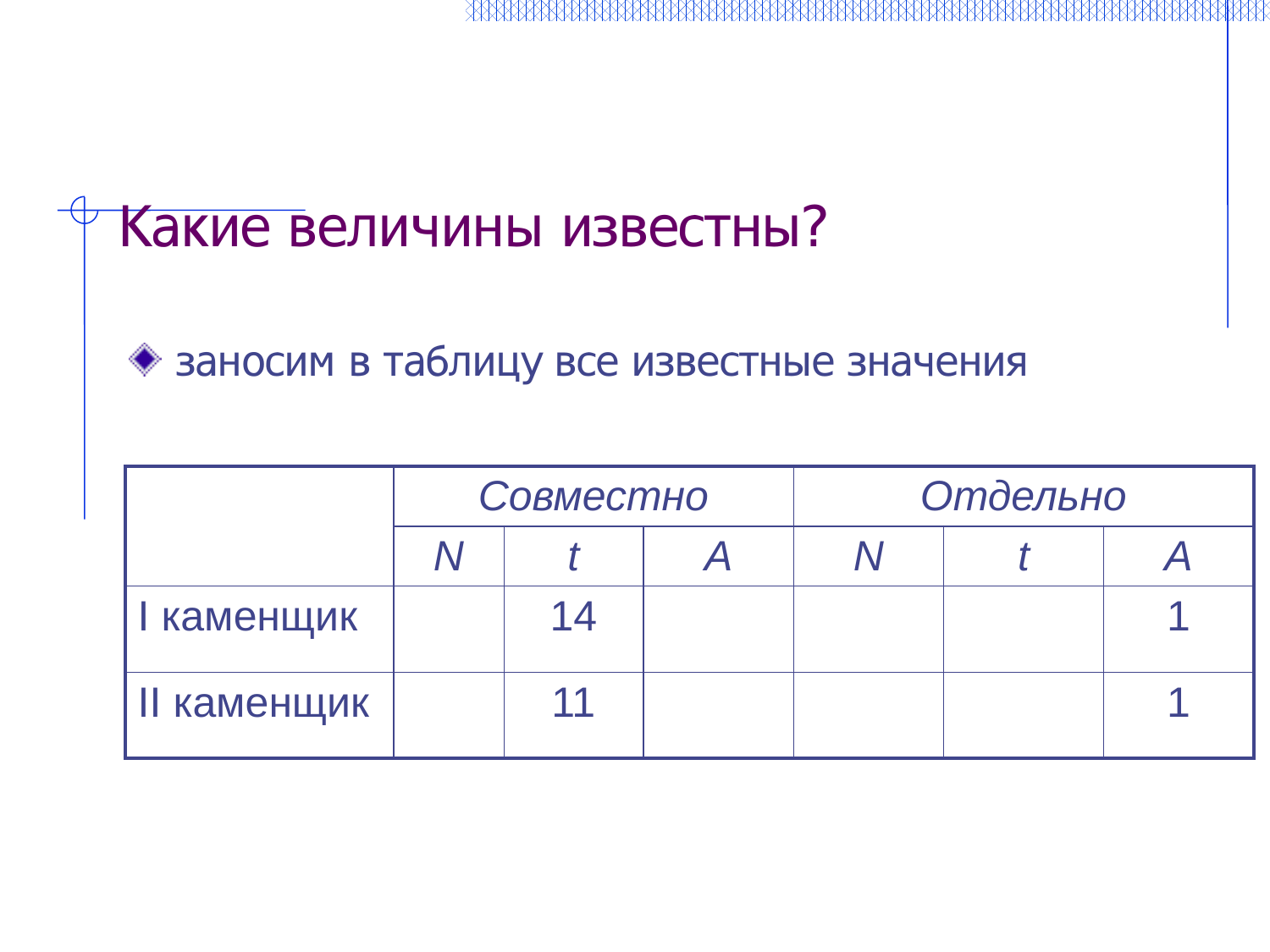

# Какие величины известны?
заносим в таблицу все известные значения
|  | Совместно |  |  | Отдельно |  |  |
| --- | --- | --- | --- | --- | --- | --- |
|  | N | t | A | N | t | A |
| I каменщик |  | 14 |  |  |  | 1 |
| II каменщик |  | 11 |  |  |  | 1 |